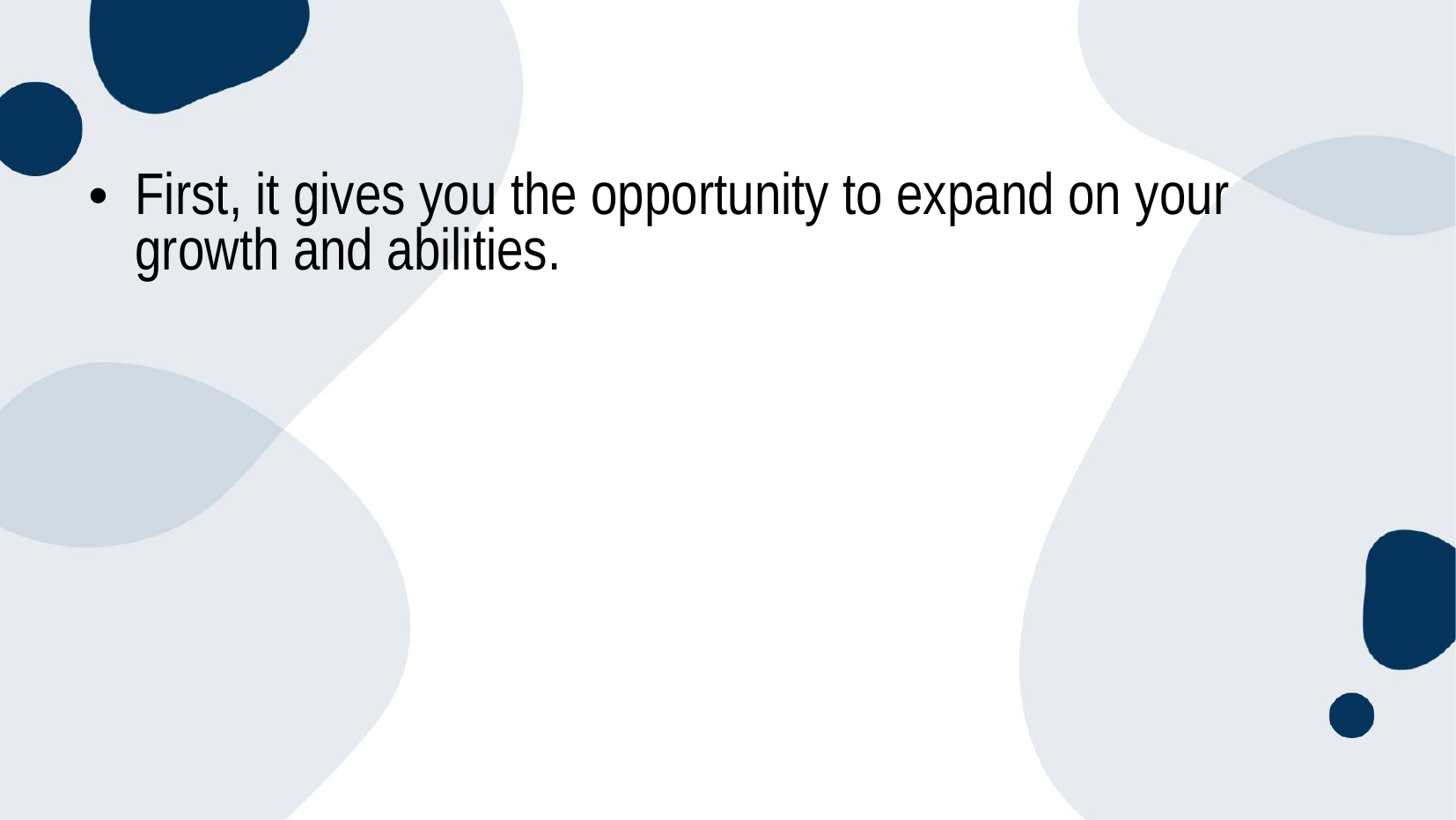

#
First, it gives you the opportunity to expand on your growth and abilities.